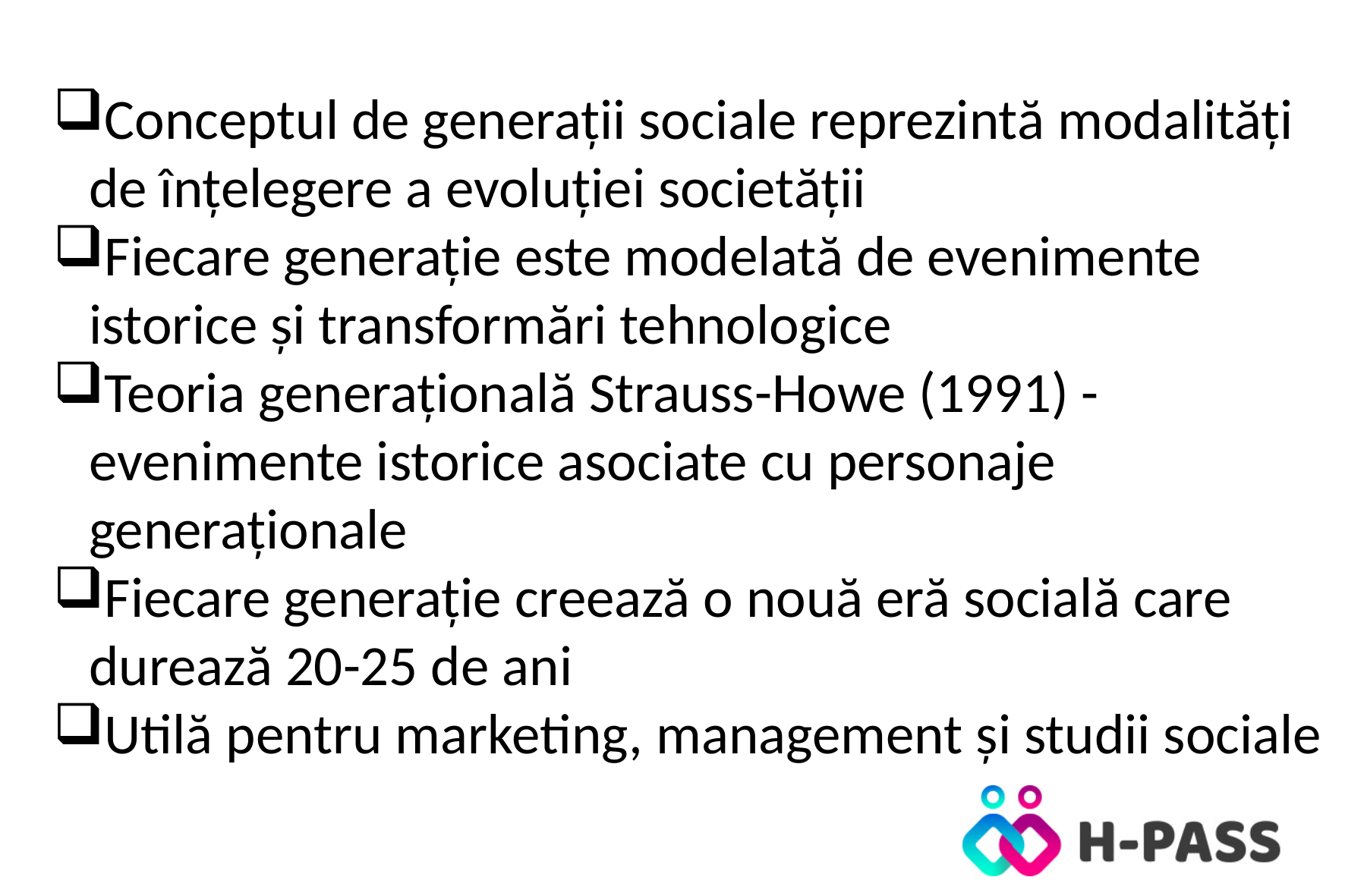

Conceptul de generații sociale reprezintă modalități de înțelegere a evoluției societății
Fiecare generație este modelată de evenimente istorice și transformări tehnologice
Teoria generațională Strauss-Howe (1991) - evenimente istorice asociate cu personaje generaționale
Fiecare generație creează o nouă eră socială care durează 20-25 de ani
Utilă pentru marketing, management și studii sociale